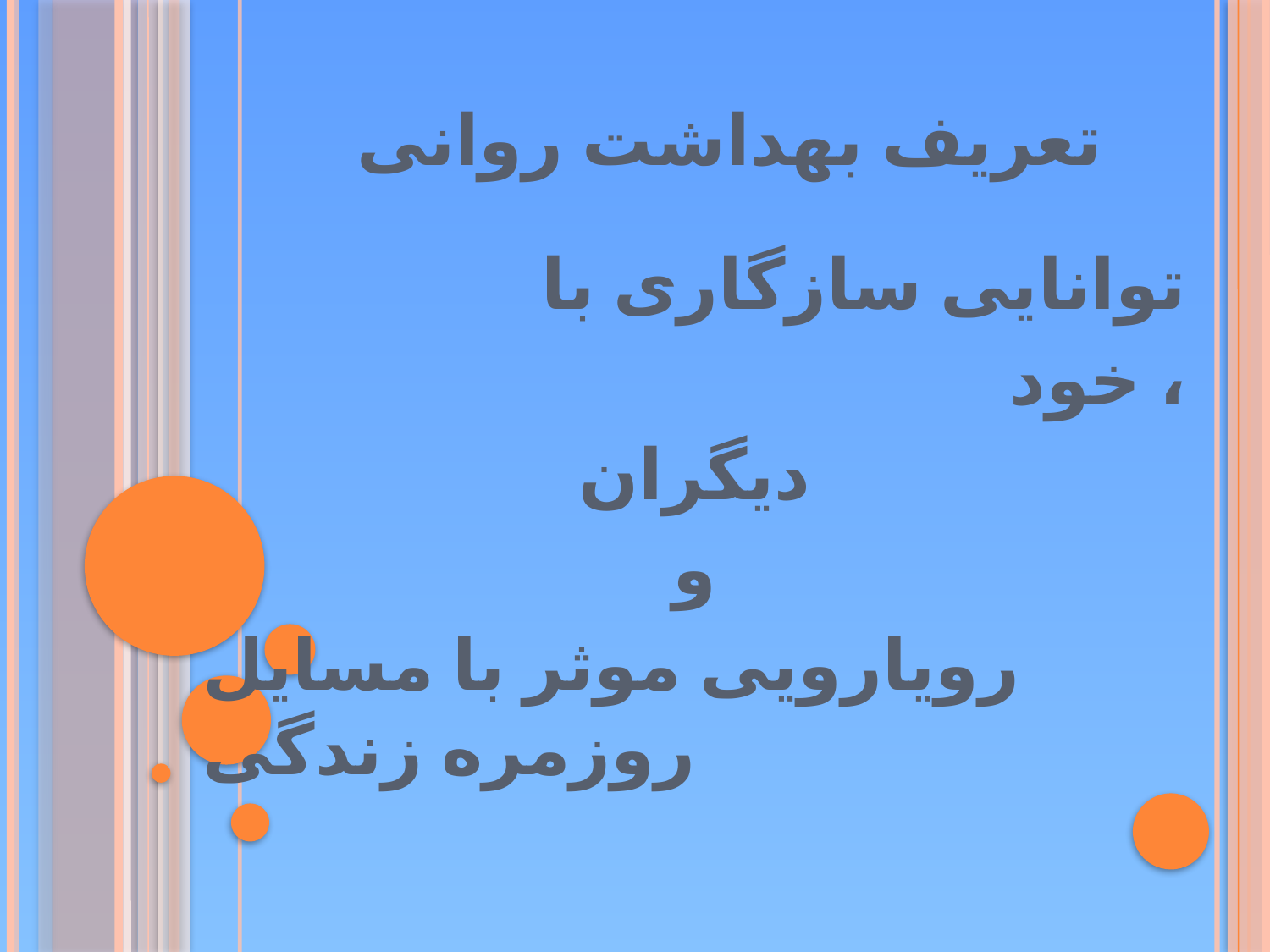

# تعریف بهداشت روانی
توانایی سازگاری با
                      خود ،
دیگران
و
رویارویی موثر با مسایل روزمره زندگی